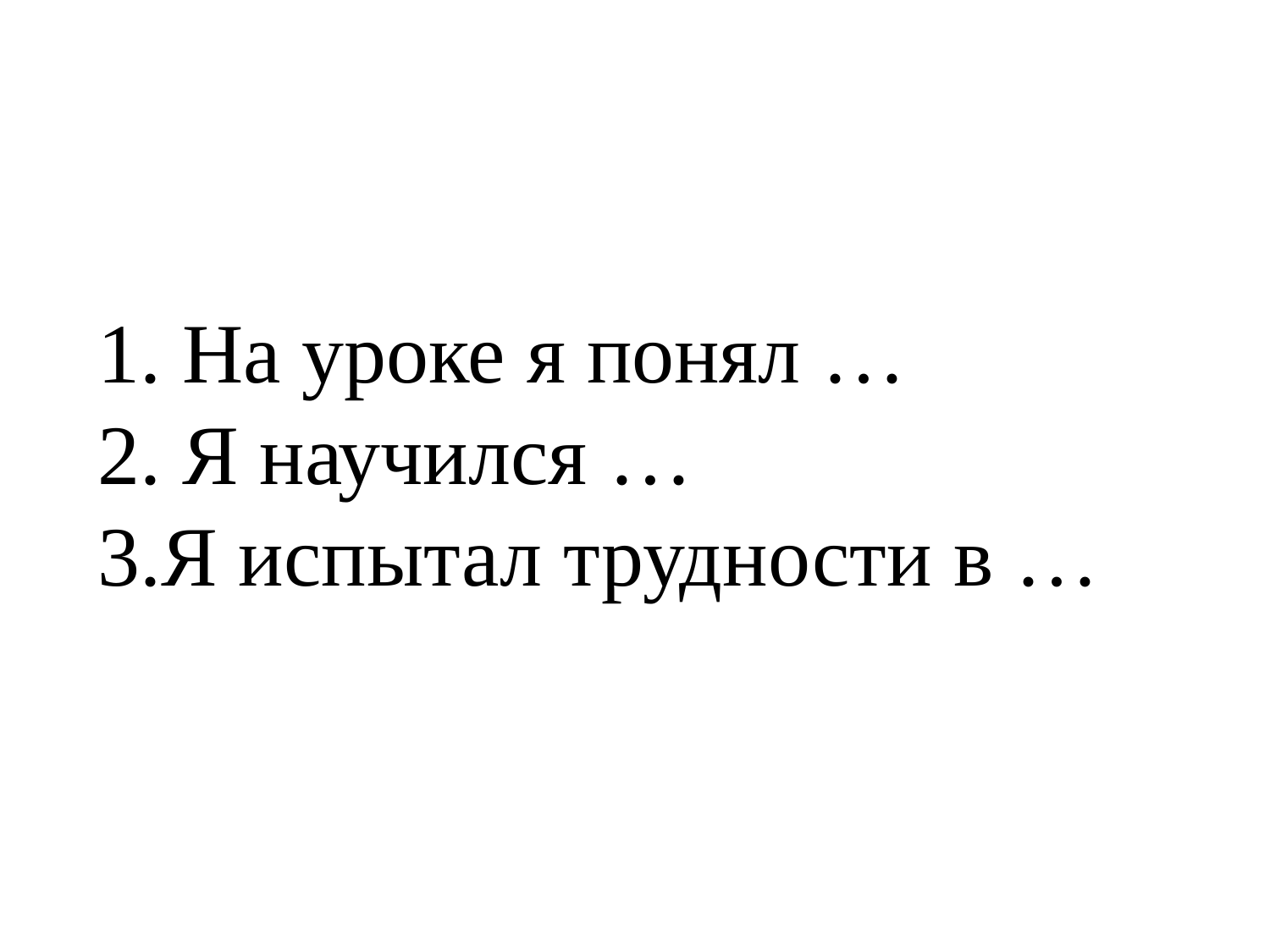

# 1. На уроке я понял … 2. Я научился … 3.Я испытал трудности в …